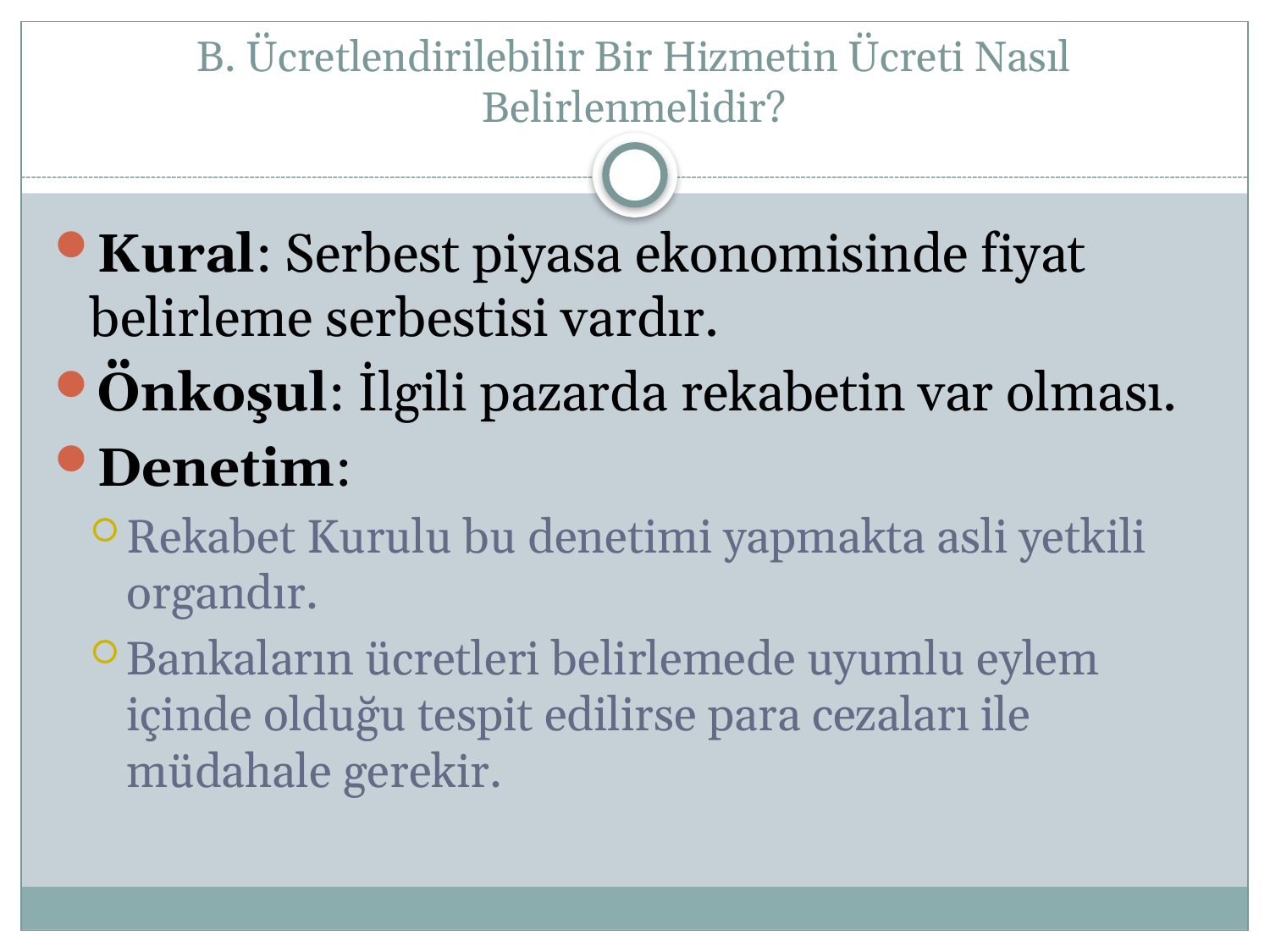

# B. Ücretlendirilebilir Bir Hizmetin Ücreti Nasıl Belirlenmelidir?
Kural: Serbest piyasa ekonomisinde fiyat belirleme serbestisi vardır.
Önkoşul: İlgili pazarda rekabetin var olması.
Denetim:
Rekabet Kurulu bu denetimi yapmakta asli yetkili organdır.
Bankaların ücretleri belirlemede uyumlu eylem içinde olduğu tespit edilirse para cezaları ile müdahale gerekir.